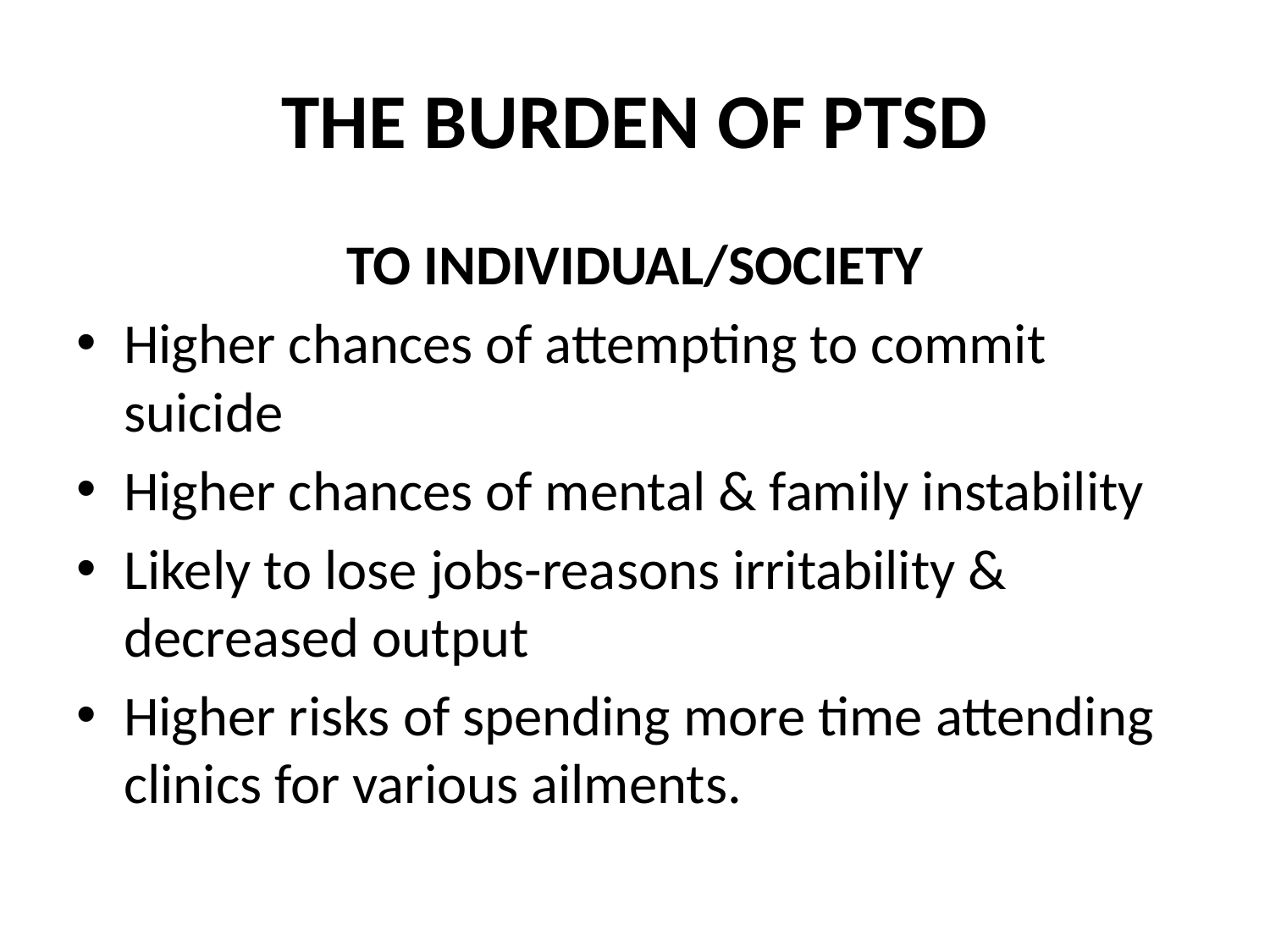

# THE BURDEN OF PTSD
TO INDIVIDUAL/SOCIETY
Higher chances of attempting to commit suicide
Higher chances of mental & family instability
Likely to lose jobs-reasons irritability & decreased output
Higher risks of spending more time attending clinics for various ailments.